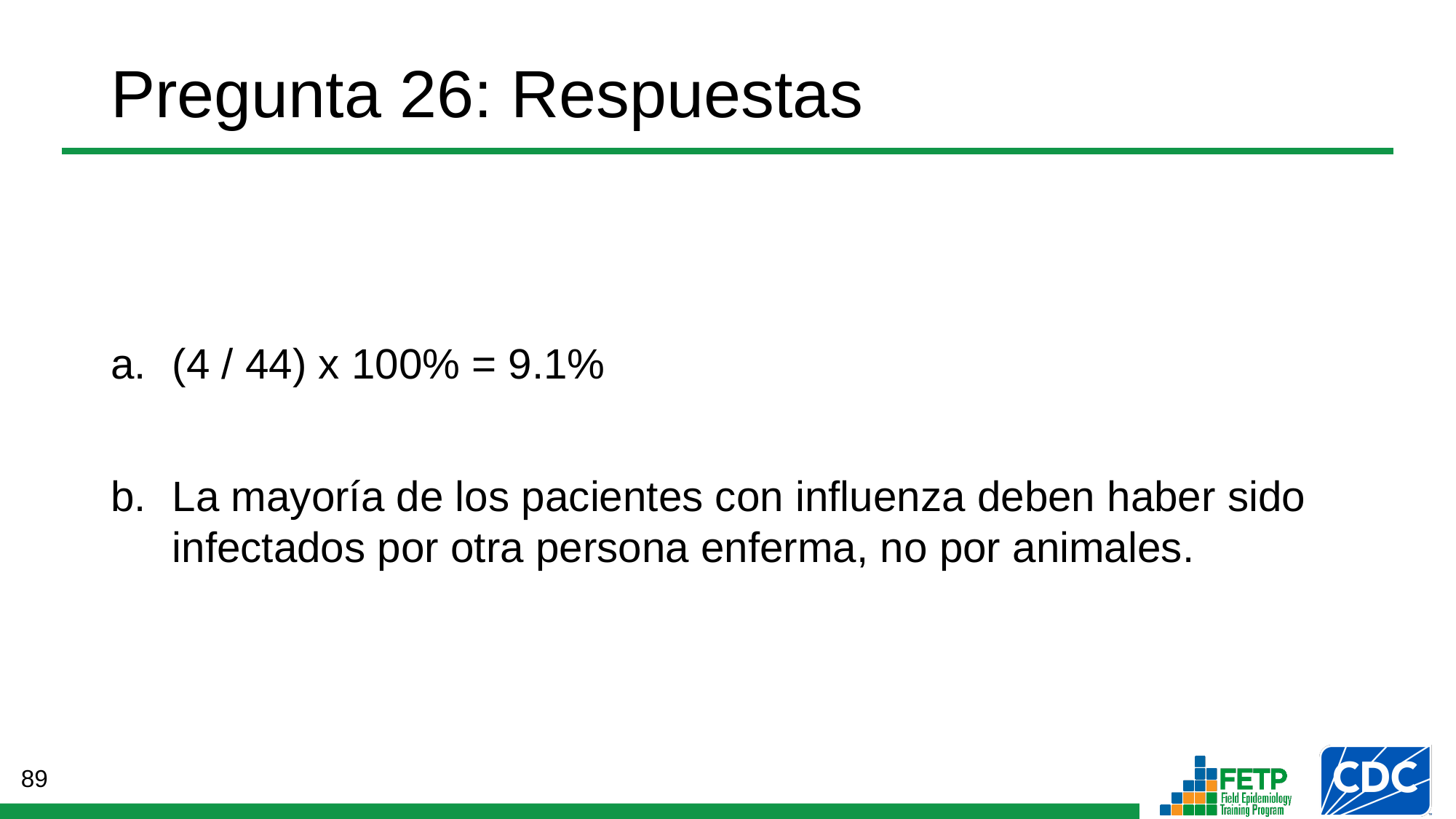

# Pregunta 26: Respuestas
(4 / 44) x 100% = 9.1%

La mayoría de los pacientes con influenza deben haber sido infectados por otra persona enferma, no por animales.